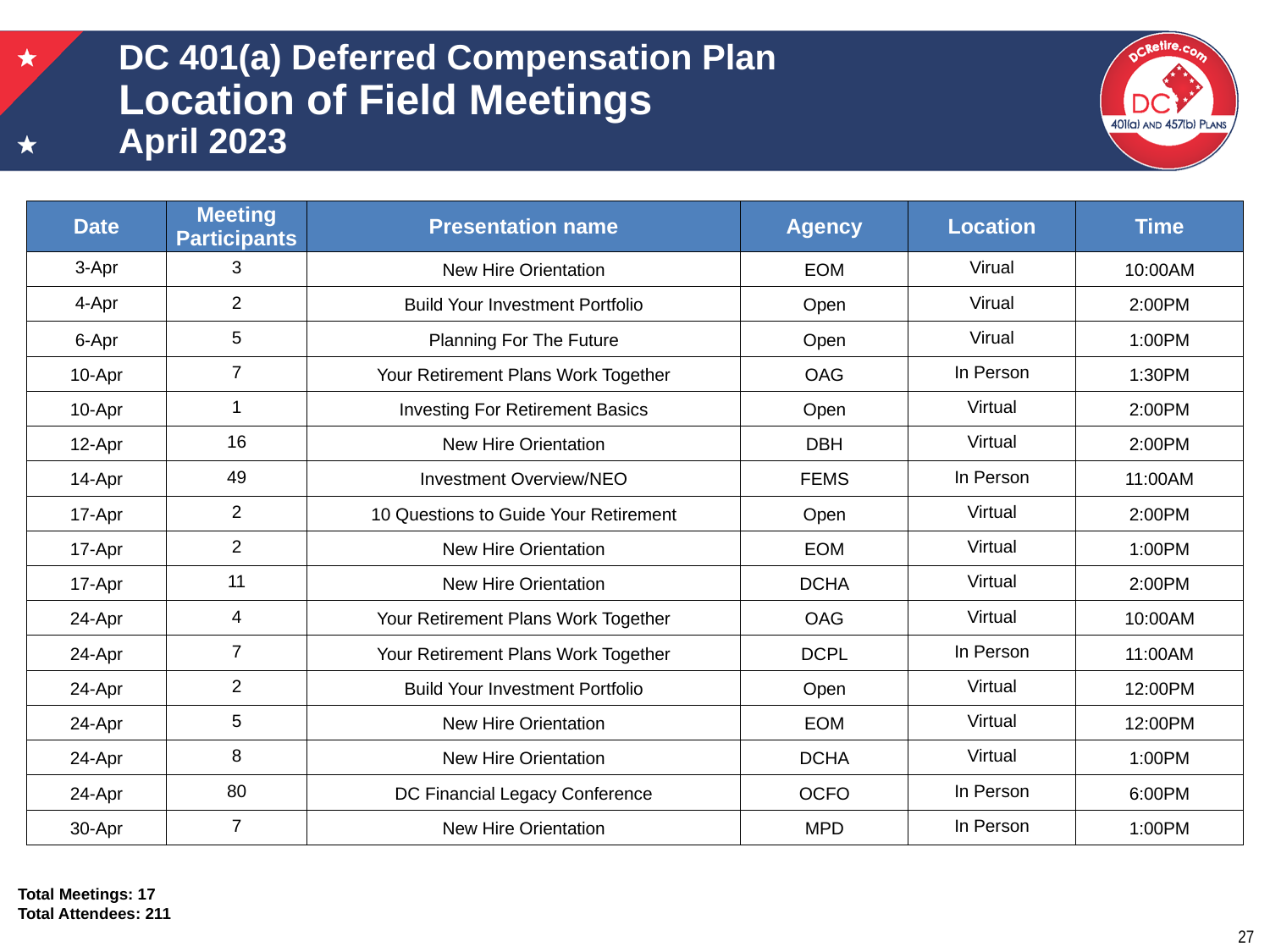

# DC 401(a) Deferred Compensation Plan Location of Field Meetings April 2023
| Date | Meeting Participants | Presentation name | Agency | Location | Time |
| --- | --- | --- | --- | --- | --- |
| 3-Apr | 3 | New Hire Orientation | EOM | Virual | 10:00AM |
| 4-Apr | 2 | Build Your Investment Portfolio | Open | Virual | 2:00PM |
| 6-Apr | 5 | Planning For The Future | Open | Virual | 1:00PM |
| 10-Apr | 7 | Your Retirement Plans Work Together | OAG | In Person | 1:30PM |
| 10-Apr | 1 | Investing For Retirement Basics | Open | Virtual | 2:00PM |
| 12-Apr | 16 | New Hire Orientation | DBH | Virtual | 2:00PM |
| 14-Apr | 49 | Investment Overview/NEO | FEMS | In Person | 11:00AM |
| 17-Apr | 2 | 10 Questions to Guide Your Retirement | Open | Virtual | 2:00PM |
| 17-Apr | 2 | New Hire Orientation | EOM | Virtual | 1:00PM |
| 17-Apr | 11 | New Hire Orientation | DCHA | Virtual | 2:00PM |
| 24-Apr | 4 | Your Retirement Plans Work Together | OAG | Virtual | 10:00AM |
| 24-Apr | 7 | Your Retirement Plans Work Together | DCPL | In Person | 11:00AM |
| 24-Apr | 2 | Build Your Investment Portfolio | Open | Virtual | 12:00PM |
| 24-Apr | 5 | New Hire Orientation | EOM | Virtual | 12:00PM |
| 24-Apr | 8 | New Hire Orientation | DCHA | Virtual | 1:00PM |
| 24-Apr | 80 | DC Financial Legacy Conference | OCFO | In Person | 6:00PM |
| 30-Apr | 7 | New Hire Orientation | MPD | In Person | 1:00PM |
Total Meetings: 17
Total Attendees: 211